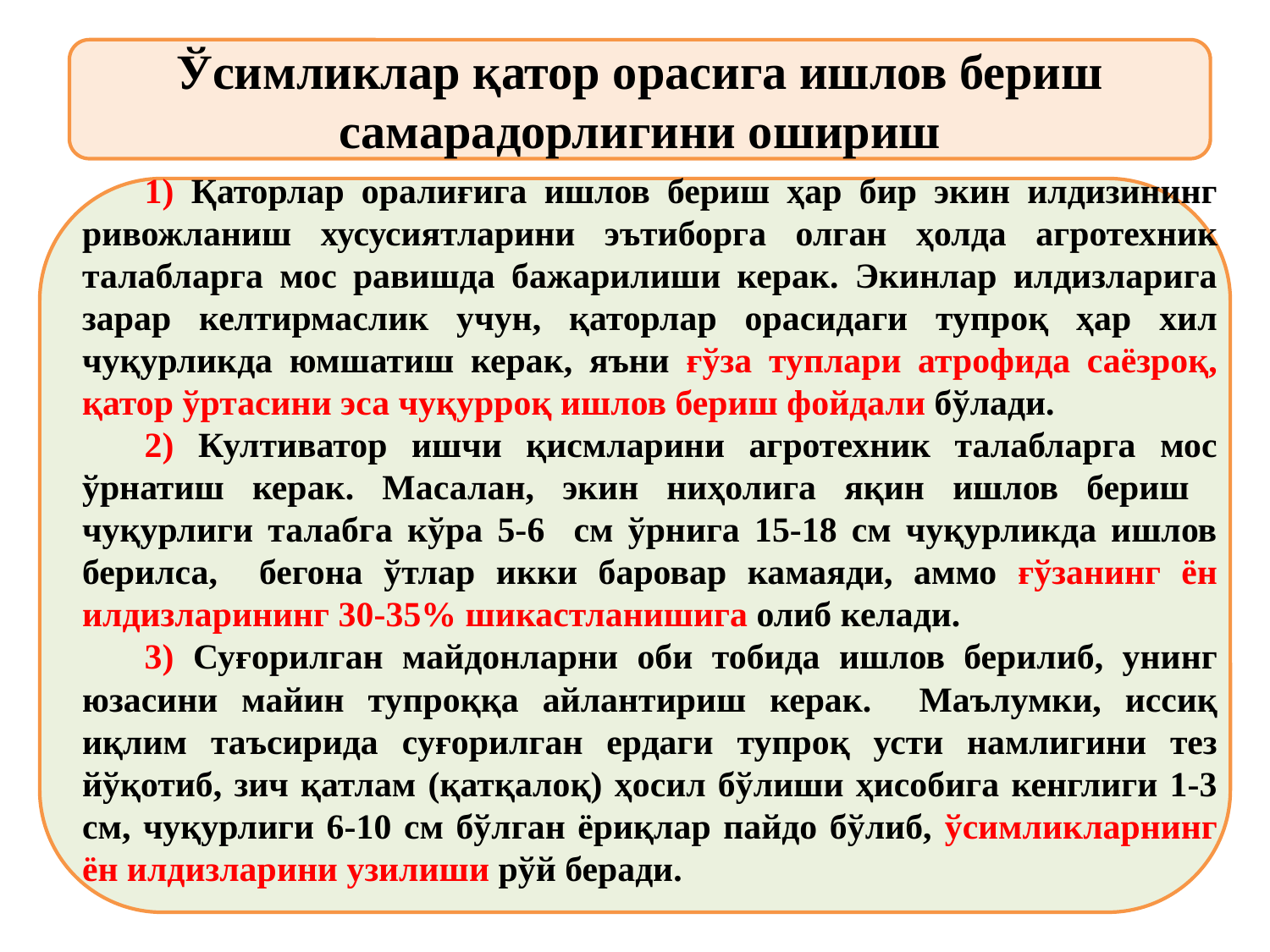

Ўсимликлар қатор орасига ишлов бериш самарадорлигини ошириш
1) Қаторлар оралиғига ишлов бериш ҳар бир экин илдизининг ривожланиш хусусиятларини эътиборга олган ҳолда агротехник талабларга мос равишда бажарилиши керак. Экинлар илдизларига зарар келтирмаслик учун, қаторлар орасидаги тупроқ ҳар хил чуқурликда юмшатиш керак, яъни ғўза туплари атрофида саёзроқ, қатор ўртасини эса чуқурроқ ишлов бериш фойдали бўлади.
2) Култиватор ишчи қисмларини агротехник талабларга мос ўрнатиш керак. Масалан, экин ниҳолига яқин ишлов бериш  чуқурлиги талабга кўра 5-6  см ўрнига 15-18 см чуқурликда ишлов берилса,  бегона ўтлар икки баровар камаяди, аммо ғўзанинг ён илдизларининг 30-35% шикастланишига олиб келади.
3) Суғорилган майдонларни оби тобида ишлов берилиб, унинг юзасини майин тупроққа айлантириш керак.  Маълумки, иссиқ иқлим таъсирида суғорилган ердаги тупроқ усти намлигини тез йўқотиб, зич қатлам (қатқалоқ) ҳосил бўлиши ҳисобига кенглиги 1-3 см, чуқурлиги 6-10 см бўлган ёриқлар пайдо бўлиб, ўсимликларнинг ён илдизларини узилиши рўй беради.